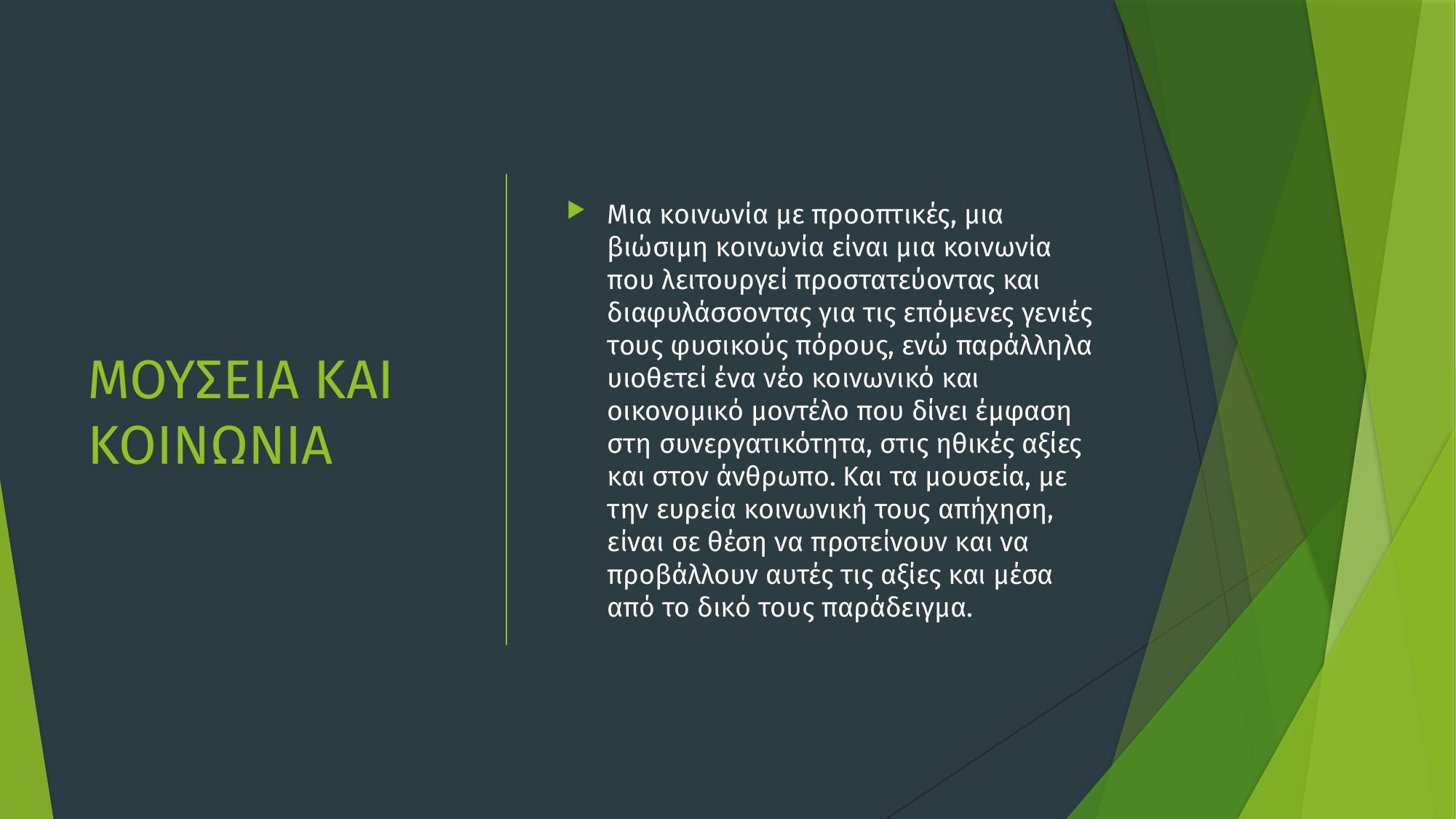

# ΜΟΥΣΕΙΑ ΚΑΙ ΚΟΙΝΩΝΙΑ
Μια κοινωνία με προοπτικές, μια βιώσιμη κοινωνία είναι μια κοινωνία που λειτουργεί προστατεύοντας και διαφυλάσσοντας για τις επόμενες γενιές τους φυσικούς πόρους, ενώ παράλληλα υιοθετεί ένα νέο κοινωνικό και οικονομικό μοντέλο που δίνει έμφαση στη συνεργατικότητα, στις ηθικές αξίες και στον άνθρωπο. Και τα μουσεία, με την ευρεία κοινωνική τους απήχηση, είναι σε θέση να προτείνουν και να προβάλλουν αυτές τις αξίες και μέσα από το δικό τους παράδειγμα.